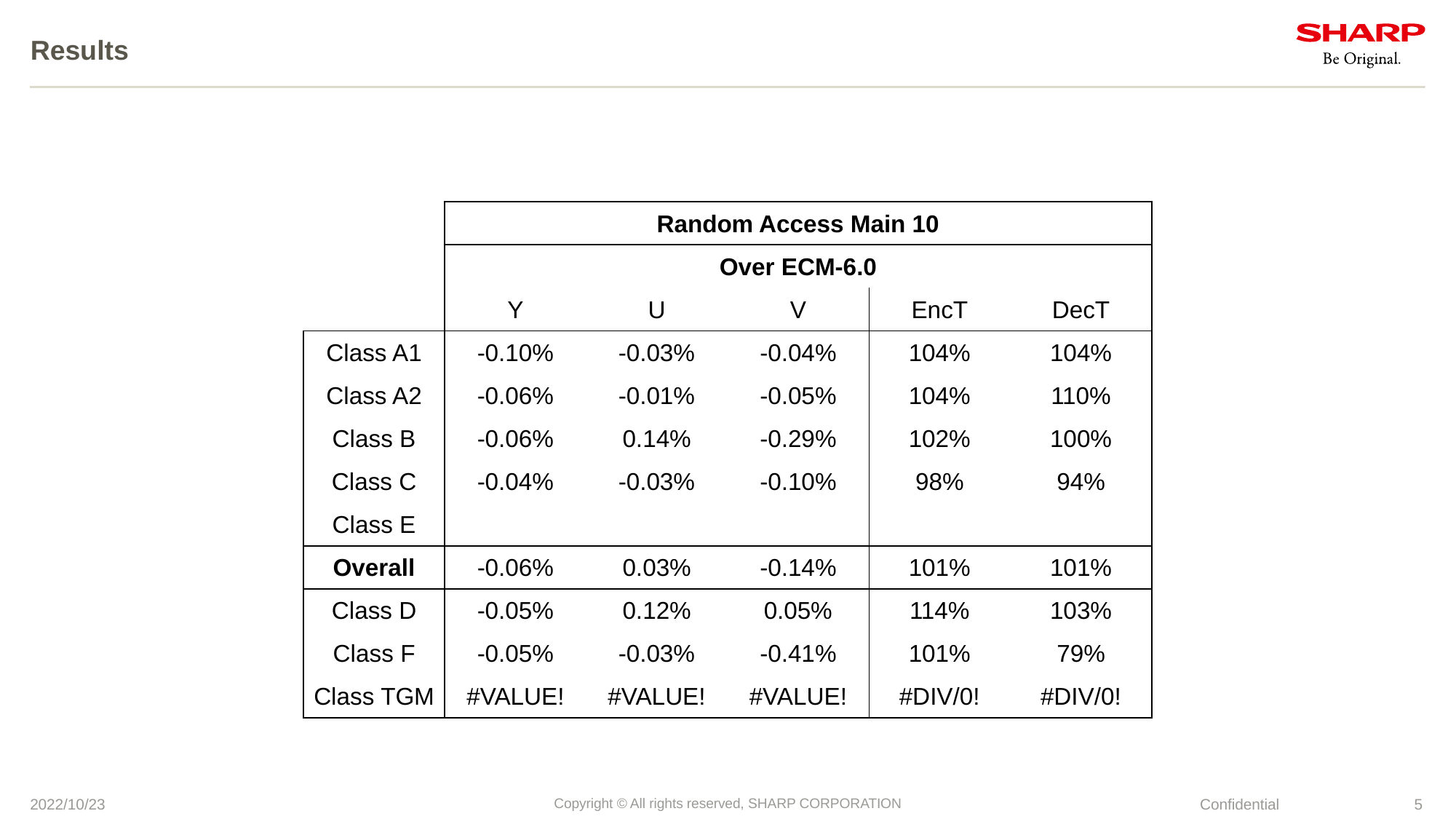

# Results
|  | Random Access Main 10 |  |  |  |  |
| --- | --- | --- | --- | --- | --- |
|  | Over ECM-6.0 |  |  |  |  |
|  | Y | U | V | EncT | DecT |
| Class A1 | -0.10% | -0.03% | -0.04% | 104% | 104% |
| Class A2 | -0.06% | -0.01% | -0.05% | 104% | 110% |
| Class B | -0.06% | 0.14% | -0.29% | 102% | 100% |
| Class C | -0.04% | -0.03% | -0.10% | 98% | 94% |
| Class E |  |  |  |  |  |
| Overall | -0.06% | 0.03% | -0.14% | 101% | 101% |
| Class D | -0.05% | 0.12% | 0.05% | 114% | 103% |
| Class F | -0.05% | -0.03% | -0.41% | 101% | 79% |
| Class TGM | #VALUE! | #VALUE! | #VALUE! | #DIV/0! | #DIV/0! |
Confidential
2022/10/23
Copyright © All rights reserved, SHARP CORPORATION
5